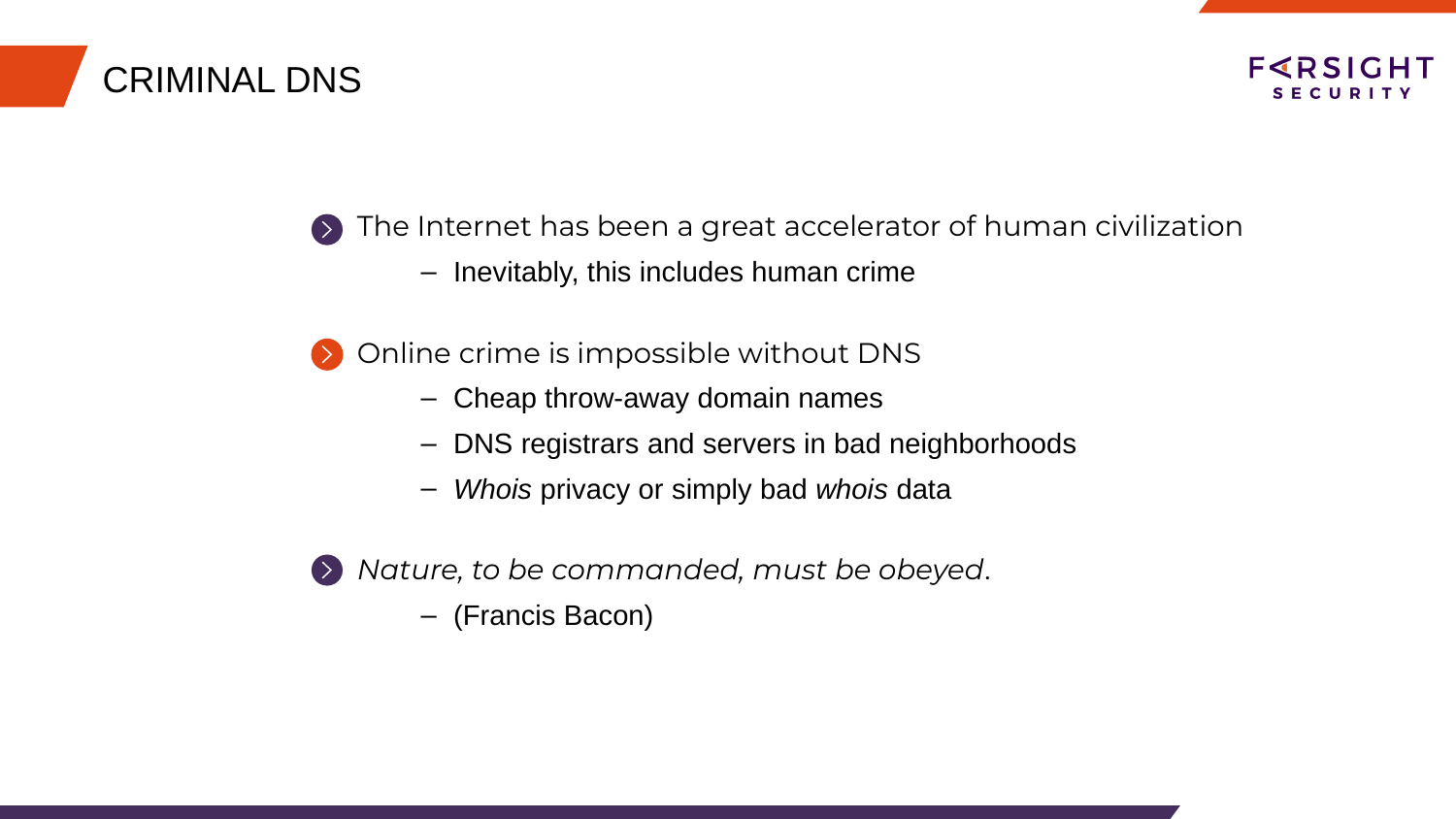

# CRIMINAL DNS
The Internet has been a great accelerator of human civilization
Inevitably, this includes human crime
Online crime is impossible without DNS
Cheap throw-away domain names
DNS registrars and servers in bad neighborhoods
Whois privacy or simply bad whois data
Nature, to be commanded, must be obeyed.
(Francis Bacon)